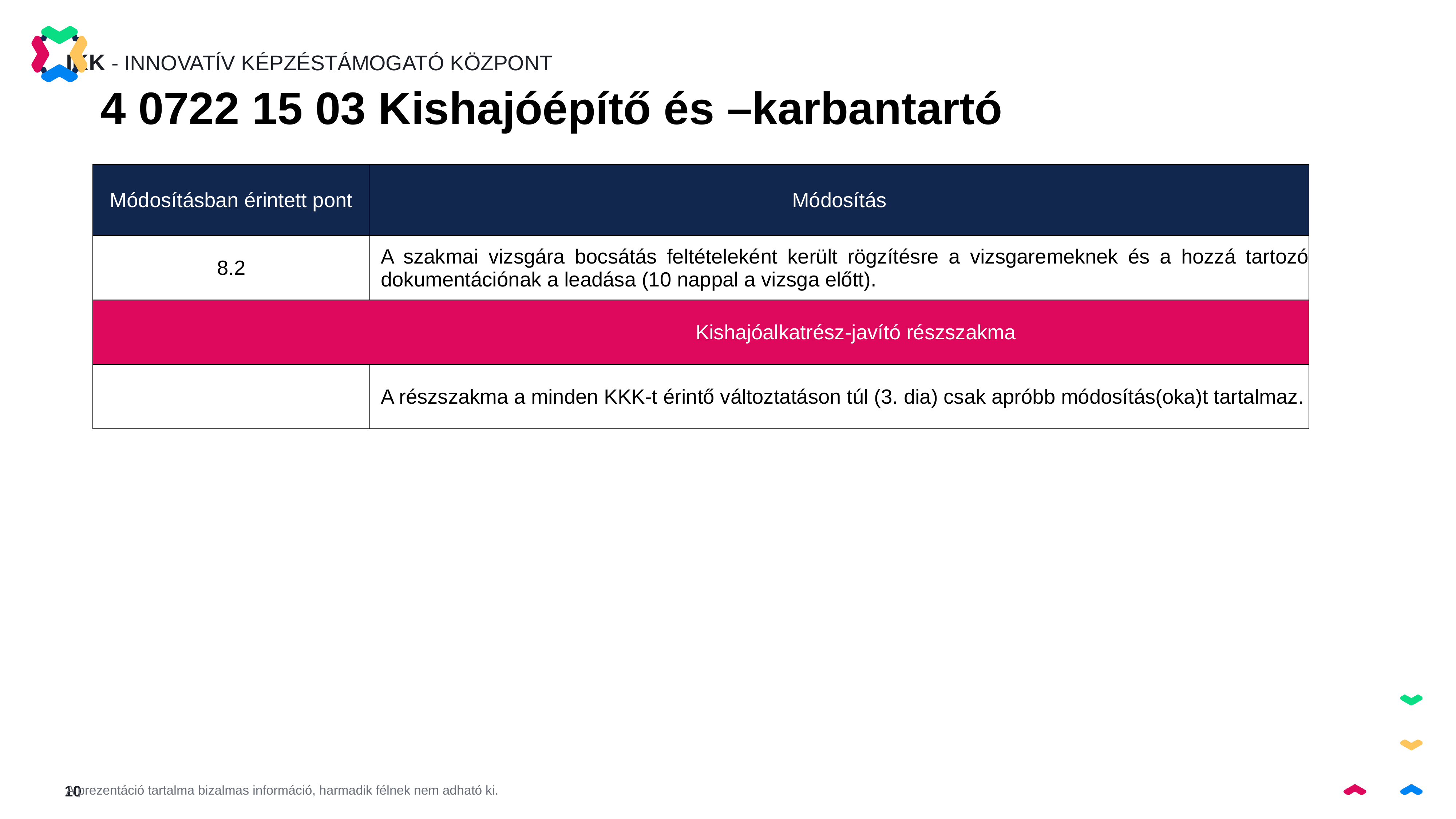

4 0722 15 03 Kishajóépítő és –karbantartó
| Módosításban érintett pont | Módosítás |
| --- | --- |
| 8.2 | A szakmai vizsgára bocsátás feltételeként került rögzítésre a vizsgaremeknek és a hozzá tartozó dokumentációnak a leadása (10 nappal a vizsga előtt). |
| Kishajóalkatrész-javító részszakma |  |
|  | A részszakma a minden KKK-t érintő változtatáson túl (3. dia) csak apróbb módosítás(oka)t tartalmaz. |